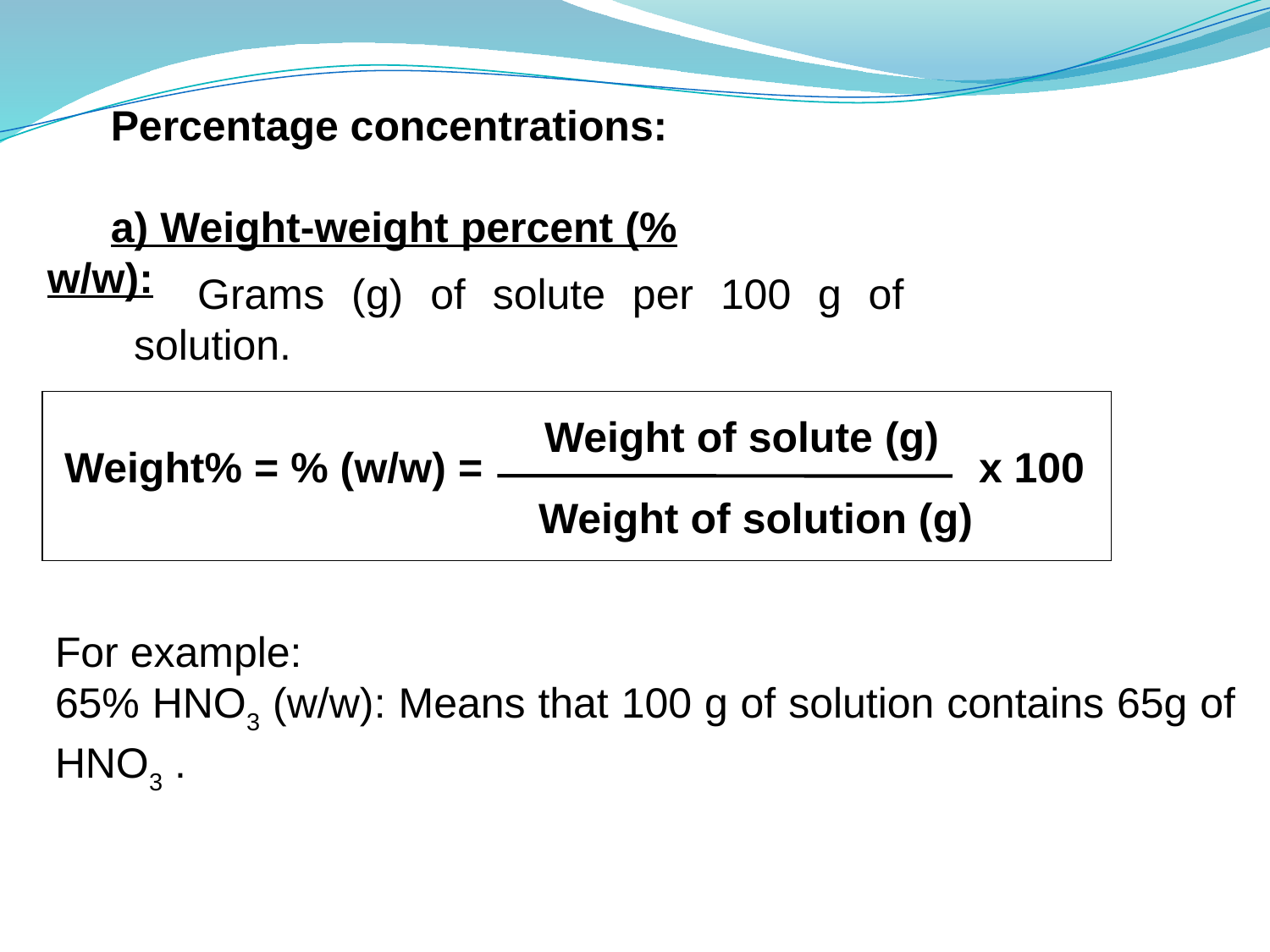

Percentage concentrations:

a) Weight-weight percent (% w/w):
Grams (g) of solute per 100 g of solution.

                                         Weight of solute (g)

Weight% = % (w/w) =                                          x 100
                                        Weight of solution (g)
For example:
65% HNO3 (w/w): Means that 100 g of solution contains 65g of HNO3 .